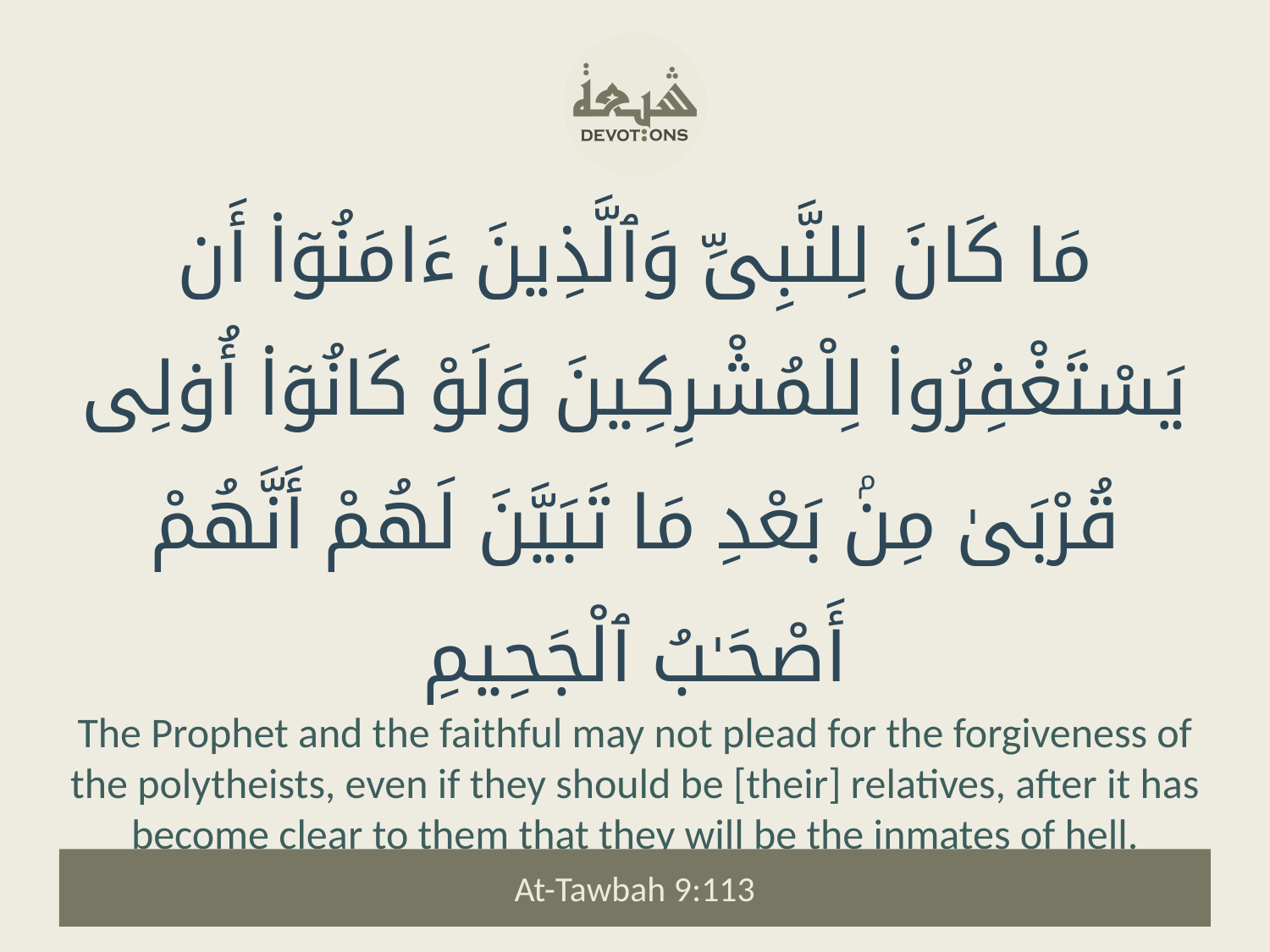

مَا كَانَ لِلنَّبِىِّ وَٱلَّذِينَ ءَامَنُوٓا۟ أَن يَسْتَغْفِرُوا۟ لِلْمُشْرِكِينَ وَلَوْ كَانُوٓا۟ أُو۟لِى قُرْبَىٰ مِنۢ بَعْدِ مَا تَبَيَّنَ لَهُمْ أَنَّهُمْ أَصْحَـٰبُ ٱلْجَحِيمِ
The Prophet and the faithful may not plead for the forgiveness of the polytheists, even if they should be [their] relatives, after it has become clear to them that they will be the inmates of hell.
At-Tawbah 9:113